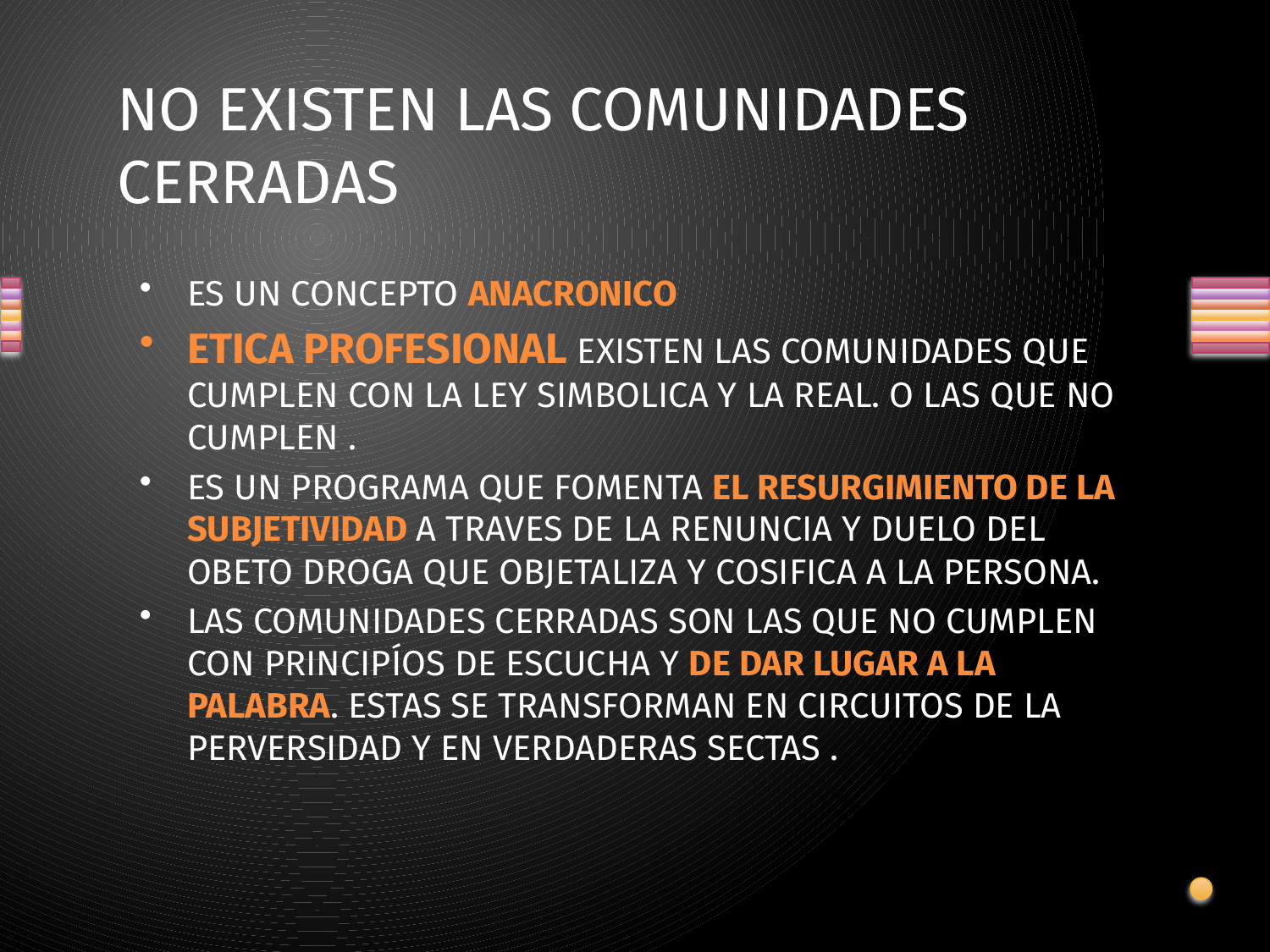

# NO EXISTEN LAS COMUNIDADES CERRADAS

ES UN CONCEPTO ANACRONICO
ETICA PROFESIONAL EXISTEN LAS COMUNIDADES QUE CUMPLEN CON LA LEY SIMBOLICA Y LA REAL. O LAS QUE NO CUMPLEN .
ES UN PROGRAMA QUE FOMENTA EL RESURGIMIENTO DE LA SUBJETIVIDAD A TRAVES DE LA RENUNCIA Y DUELO DEL OBETO DROGA QUE OBJETALIZA Y COSIFICA A LA PERSONA.
LAS COMUNIDADES CERRADAS SON LAS QUE NO CUMPLEN CON PRINCIPÍOS DE ESCUCHA Y DE DAR LUGAR A LA PALABRA. ESTAS SE TRANSFORMAN EN CIRCUITOS DE LA PERVERSIDAD Y EN VERDADERAS SECTAS .